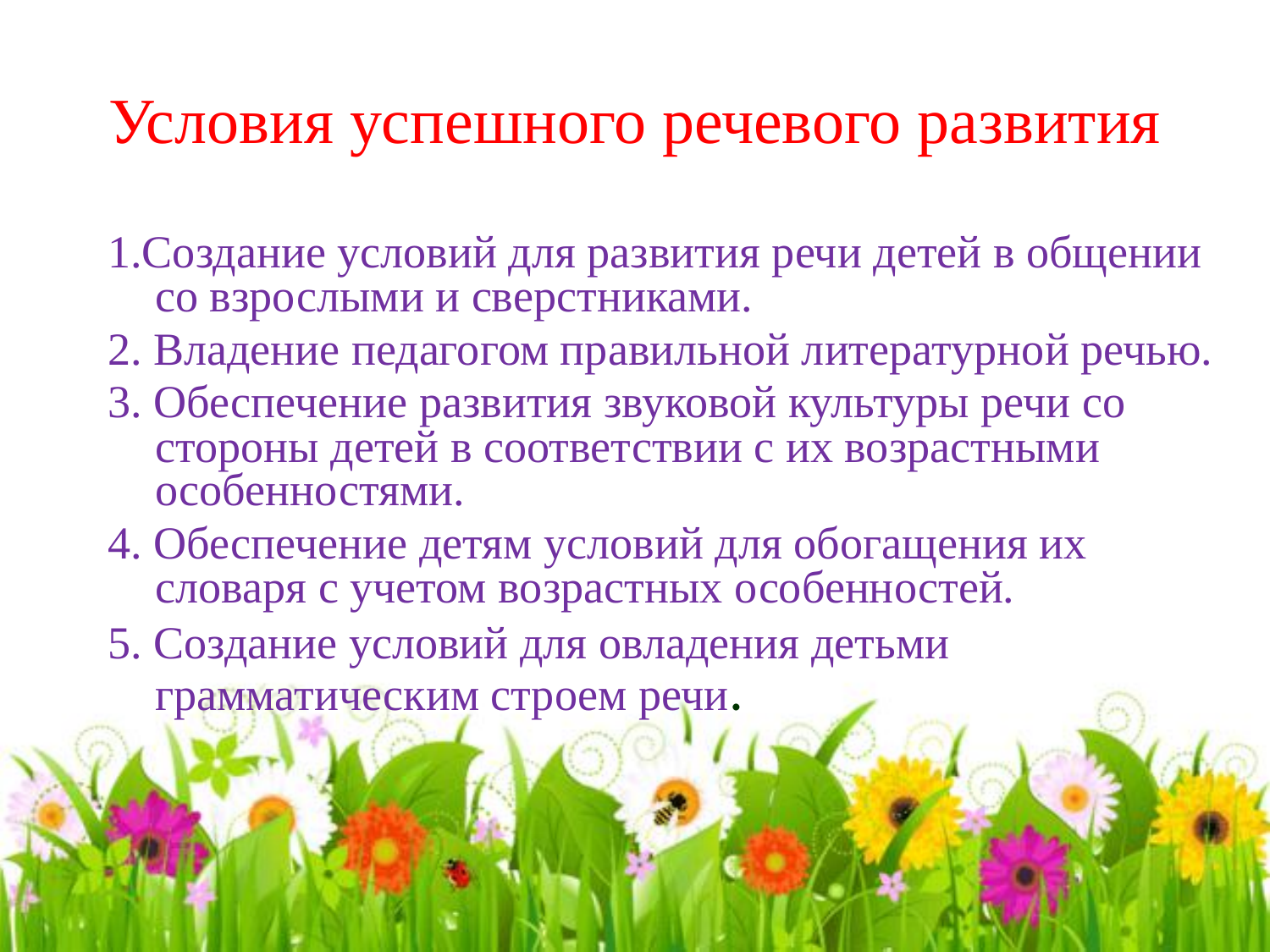

# Условия успешного речевого развития
1.Создание условий для развития речи детей в общении со взрослыми и сверстниками.
2. Владение педагогом правильной литературной речью.
3. Обеспечение развития звуковой культуры речи со стороны детей в соответствии с их возрастными особенностями.
4. Обеспечение детям условий для обогащения их словаря с учетом возрастных особенностей.
5. Создание условий для овладения детьми грамматическим строем речи.